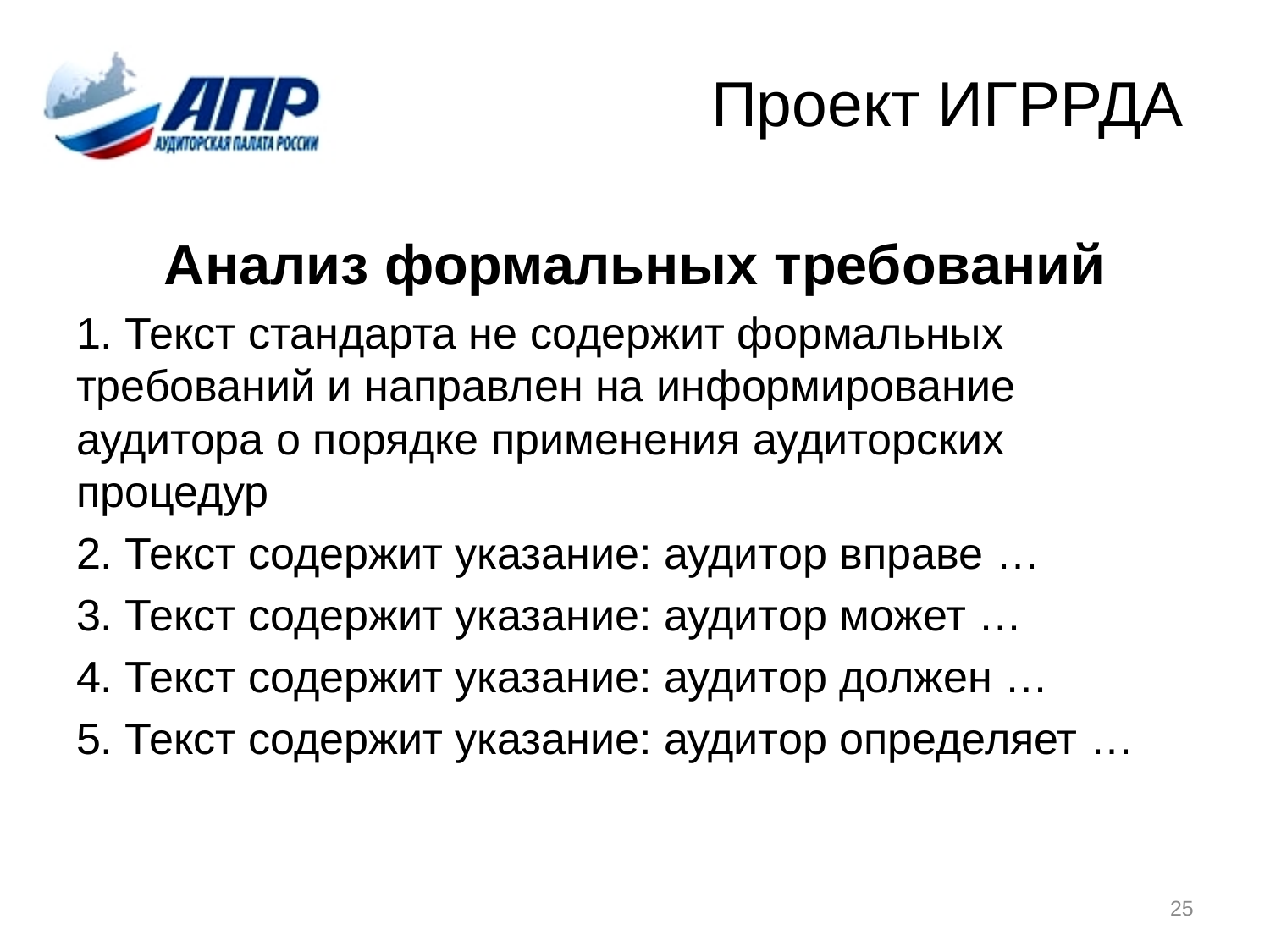

# Проект ИГРРДА
Анализ формальных требований
1. Текст стандарта не содержит формальных требований и направлен на информирование аудитора о порядке применения аудиторских процедур
2. Текст содержит указание: аудитор вправе …
3. Текст содержит указание: аудитор может …
4. Текст содержит указание: аудитор должен …
5. Текст содержит указание: аудитор определяет …
25